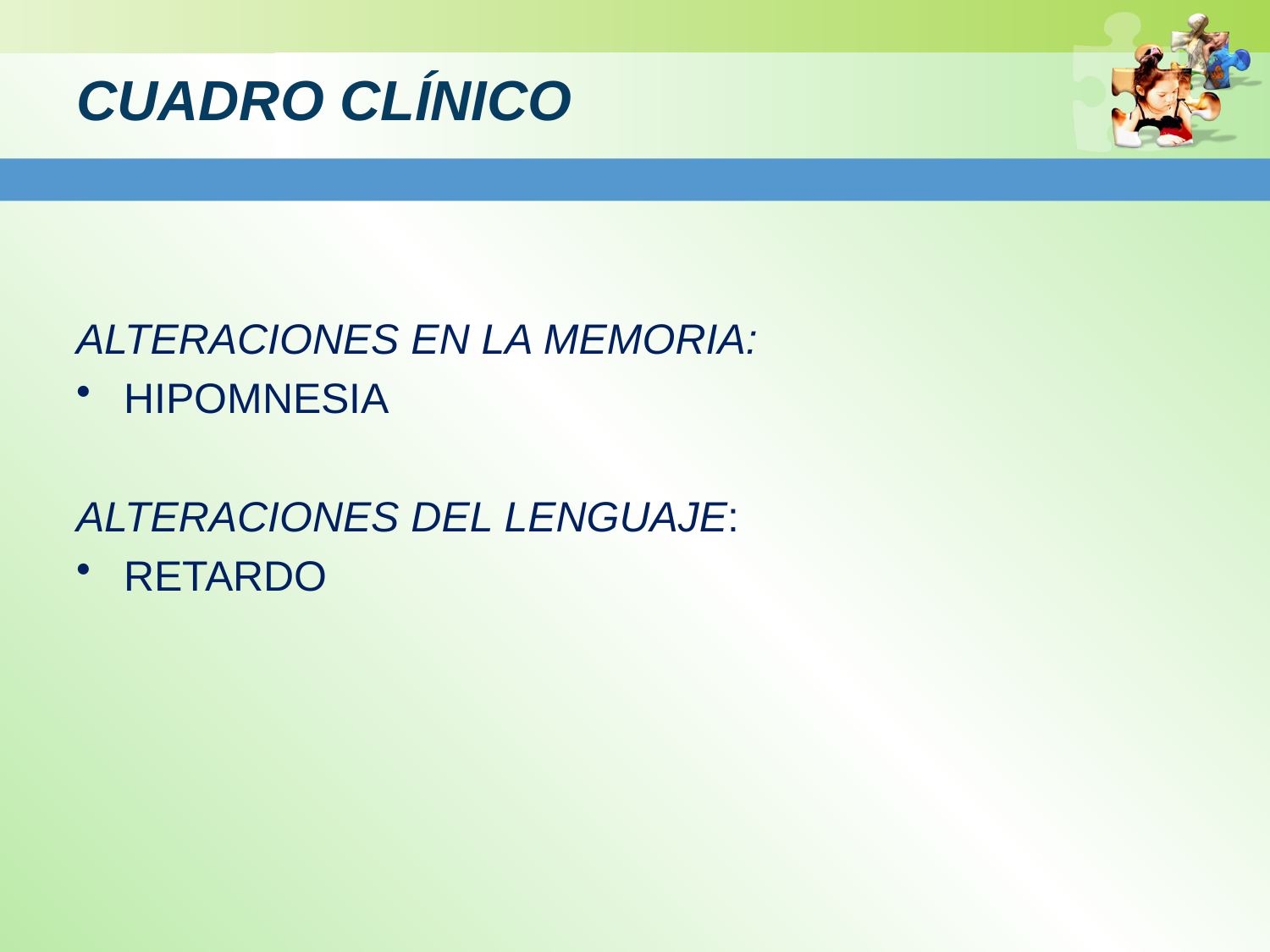

# CUADRO CLÍNICO

ALTERACIONES EN LA MEMORIA:
HIPOMNESIA

ALTERACIONES DEL LENGUAJE:
RETARDO